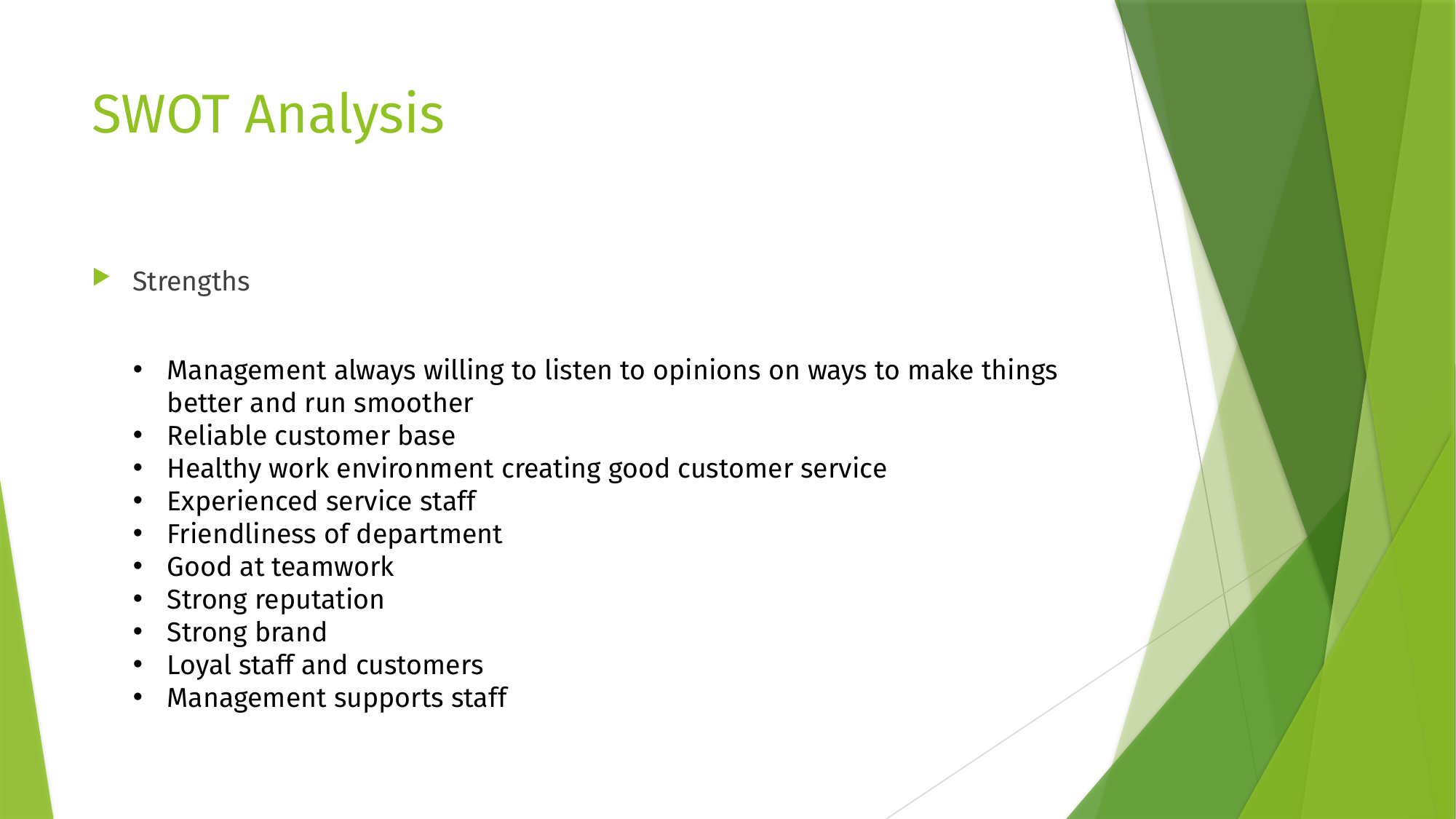

# SWOT Analysis
Strengths
Management always willing to listen to opinions on ways to make things better and run smoother
Reliable customer base
Healthy work environment creating good customer service
Experienced service staff
Friendliness of department
Good at teamwork
Strong reputation
Strong brand
Loyal staff and customers
Management supports staff